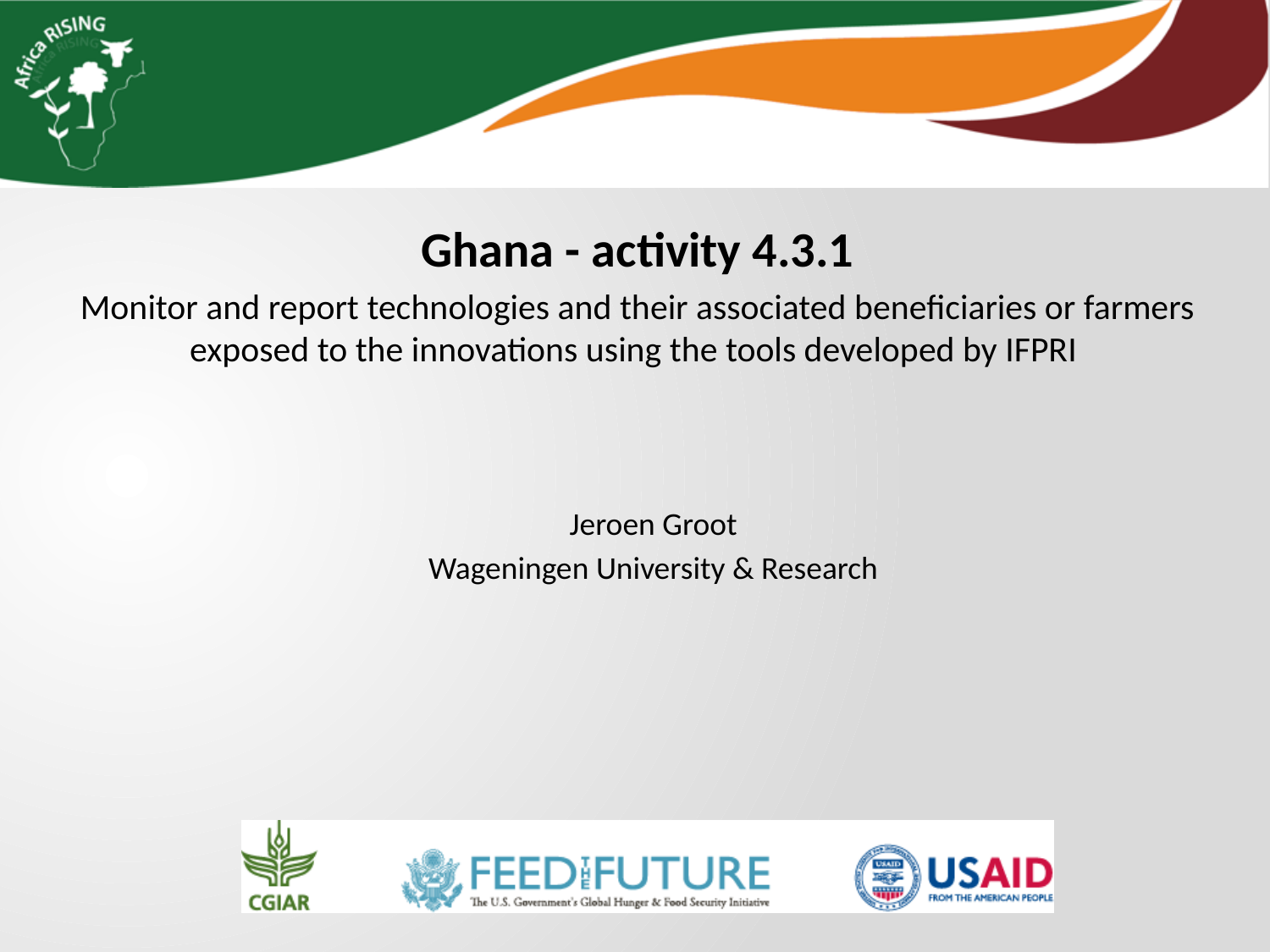

Ghana - activity 4.3.1
Monitor and report technologies and their associated beneficiaries or farmers exposed to the innovations using the tools developed by IFPRI
Jeroen Groot
Wageningen University & Research